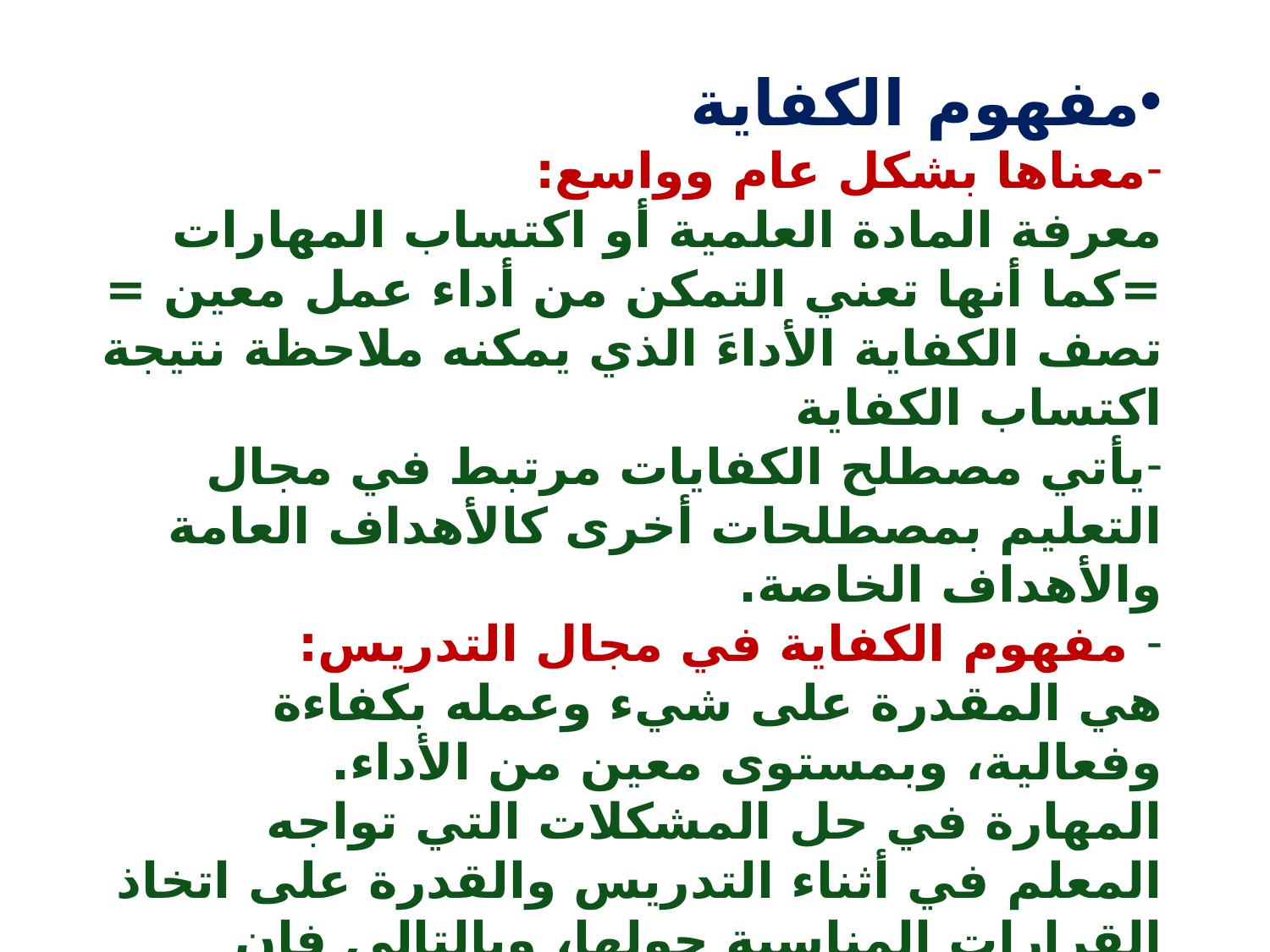

مفهوم الكفاية
معناها بشكل عام وواسع:
معرفة المادة العلمية أو اكتساب المهارات =كما أنها تعني التمكن من أداء عمل معين = تصف الكفاية الأداءَ الذي يمكنه ملاحظة نتيجة اكتساب الكفاية
يأتي مصطلح الكفايات مرتبط في مجال التعليم بمصطلحات أخرى كالأهداف العامة والأهداف الخاصة.
 مفهوم الكفاية في مجال التدريس:
هي المقدرة على شيء وعمله بكفاءة وفعالية، وبمستوى معين من الأداء.
المهارة في حل المشكلات التي تواجه المعلم في أثناء التدريس والقدرة على اتخاذ القرارات المناسبة حولها، وبالتالي فإن معيار الكفاية التدريسية يتحدد بمدى إمكانية توظيف ما تعلمه الطالب المعلم في تكييف مواقف التدريس.